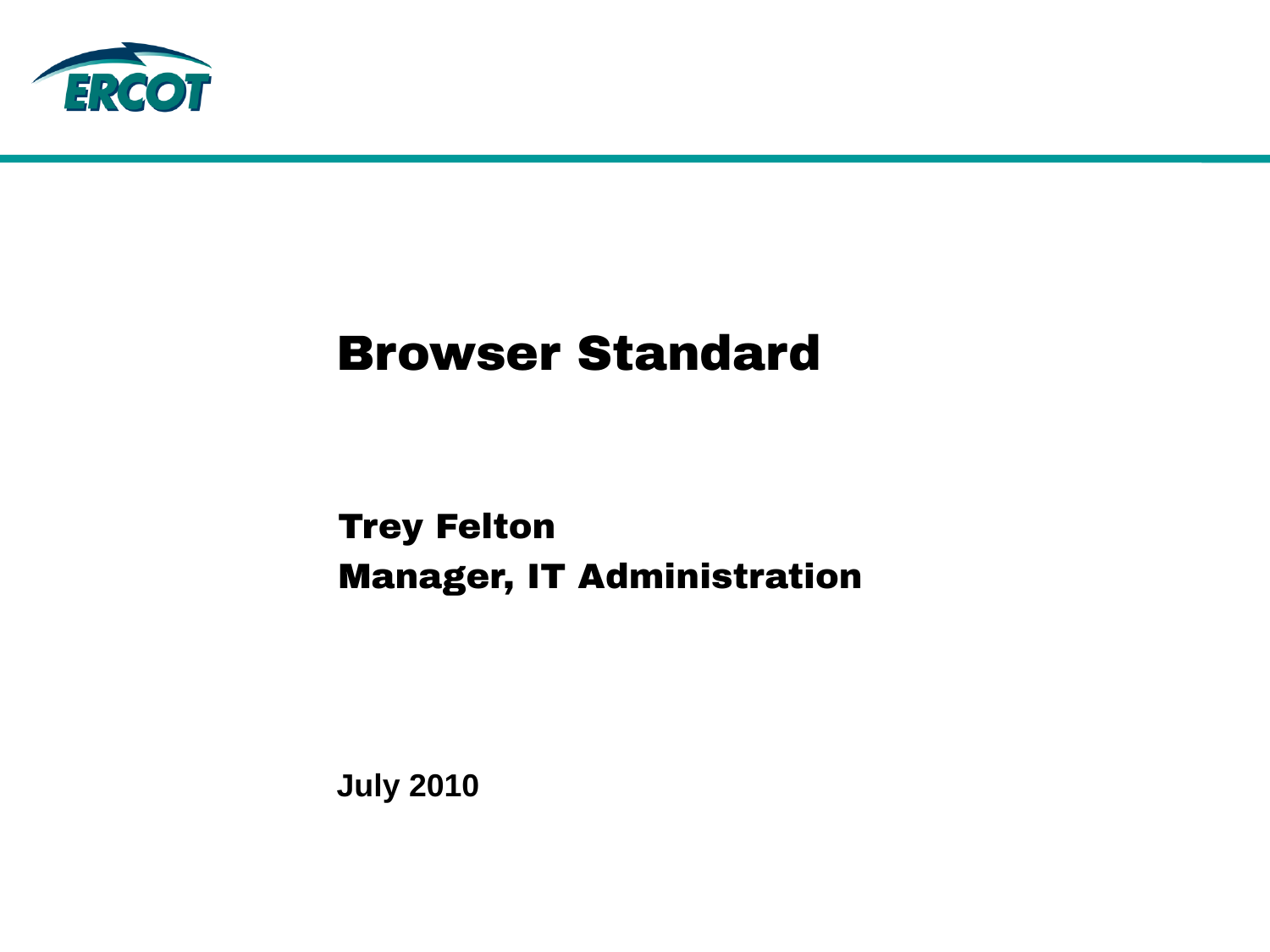

# Browser Standard
Trey Felton
Manager, IT Administration
July 2010